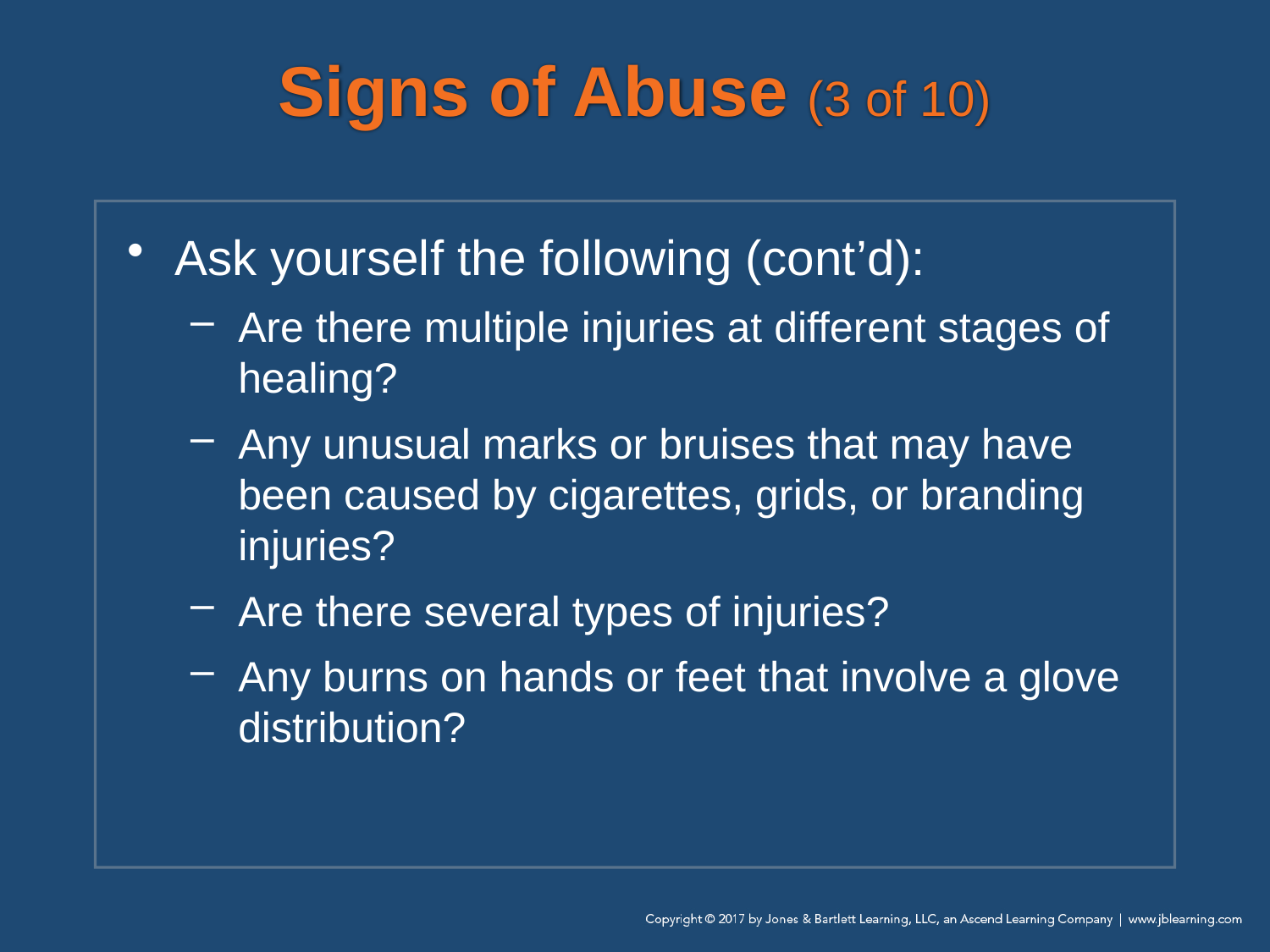

# Signs of Abuse (3 of 10)
Ask yourself the following (cont’d):
Are there multiple injuries at different stages of healing?
Any unusual marks or bruises that may have been caused by cigarettes, grids, or branding injuries?
Are there several types of injuries?
Any burns on hands or feet that involve a glove distribution?